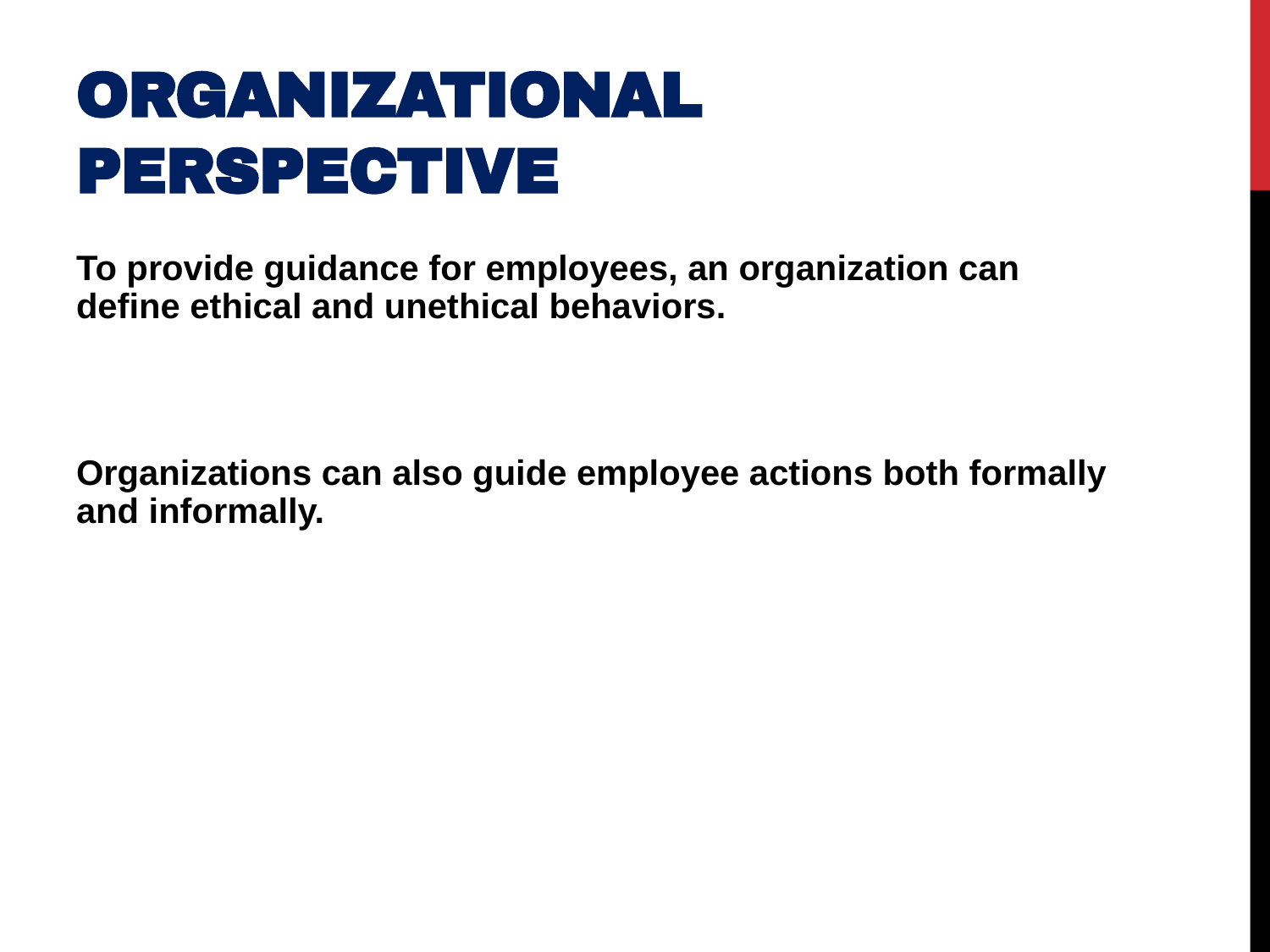

# Organizational Perspective
To provide guidance for employees, an organization can define ethical and unethical behaviors.

Organizations can also guide employee actions both formally and informally.